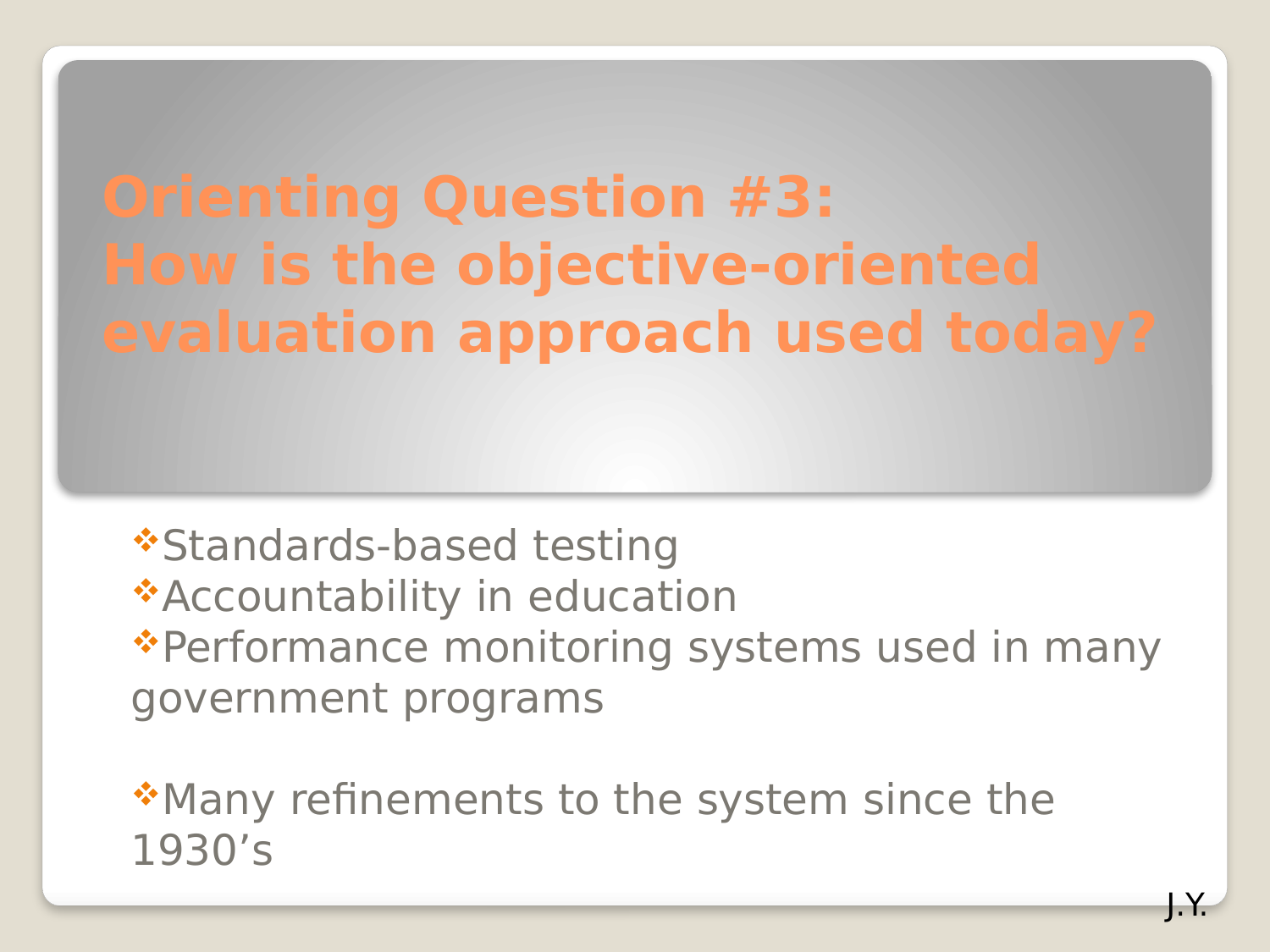

# Orienting Question #3: How is the objective-oriented evaluation approach used today?
Standards-based testing
Accountability in education
Performance monitoring systems used in many government programs

Many refinements to the system since the 1930’s
J.Y.